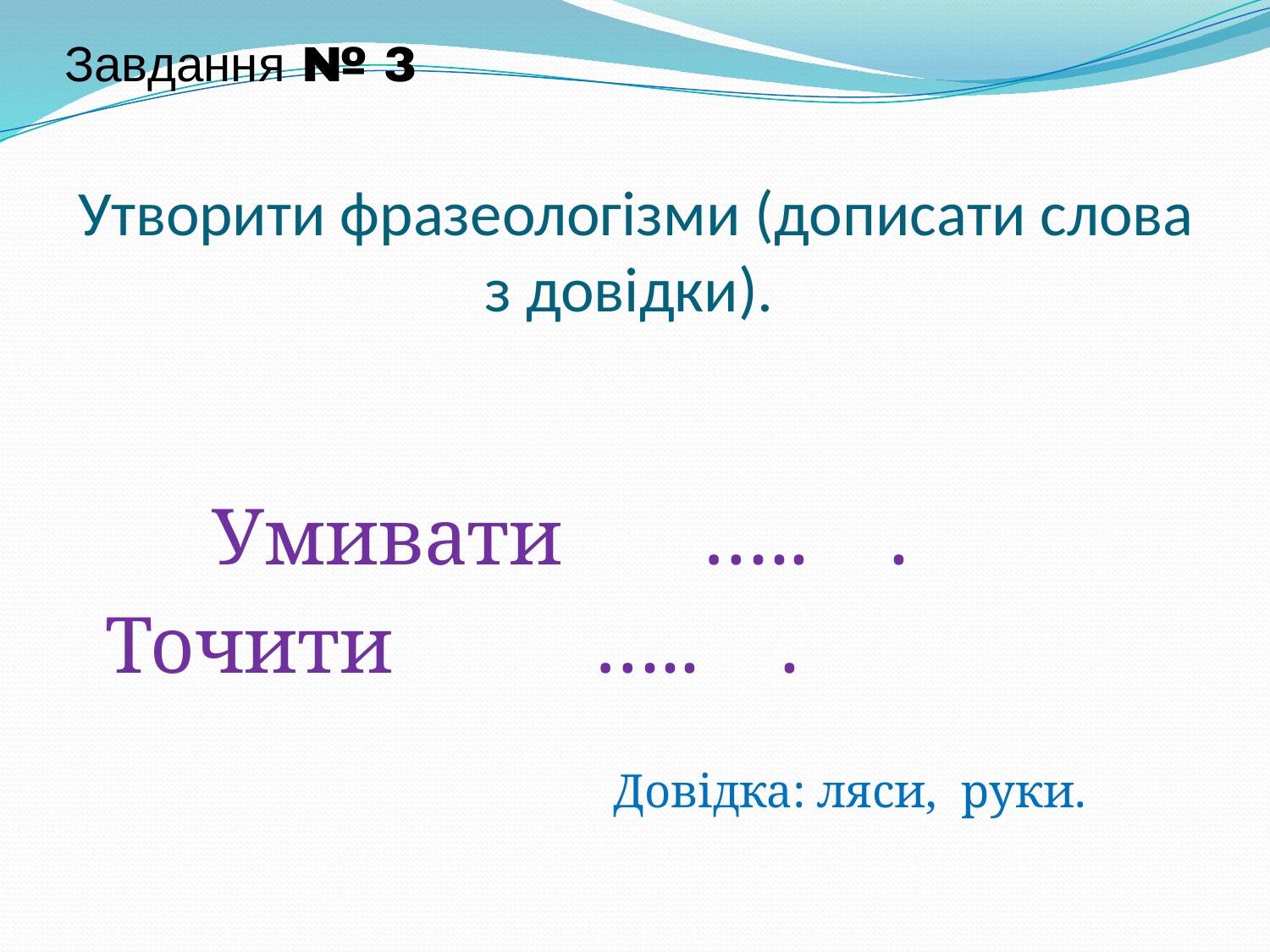

Завдання № 3
# Утворити фразеологізми (дописати слова з довідки).
                                                                                                                                                                                                                                                                                                Умивати       …..    .
	Точити          …..    .

					Довідка: ляси,  руки.